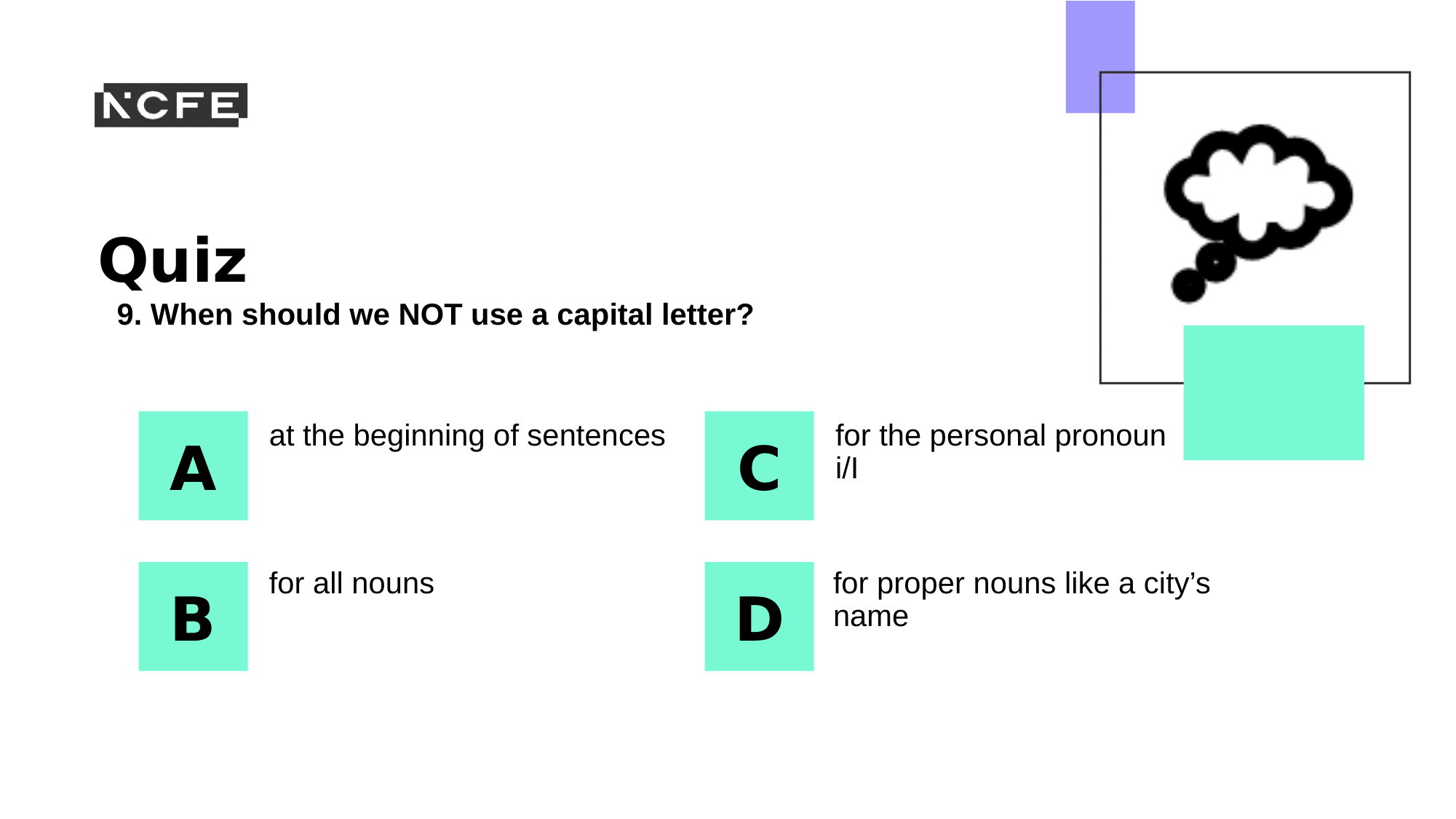

9. When should we NOT use a capital letter?

at the beginning of sentences

for the personal pronoun i/I

for all nouns

for proper nouns like a city’s name